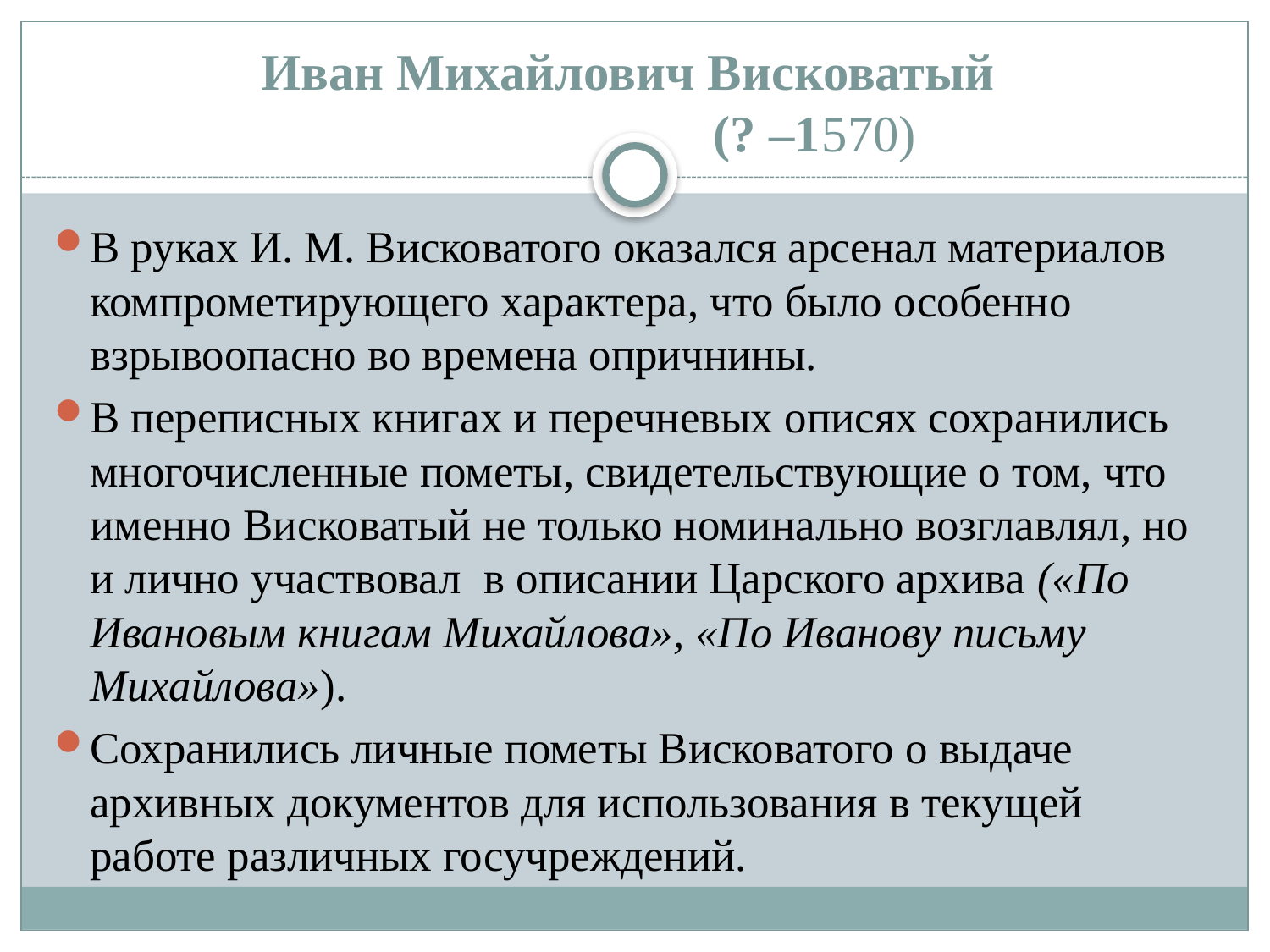

# Иван Михайлович Висковатый (? –1570)
В руках И. М. Висковатого оказался арсенал материалов компрометирующего характера, что было особенно взрывоопасно во времена опричнины.
В переписных книгах и перечневых описях сохранились многочисленные пометы, свидетельствующие о том, что именно Висковатый не только номинально возглавлял, но и лично участвовал  в описании Царского архива («По Ивановым книгам Михайлова», «По Иванову письму Михайлова»).
Сохранились личные пометы Висковатого о выдаче архивных документов для использования в текущей работе различных госучреждений.